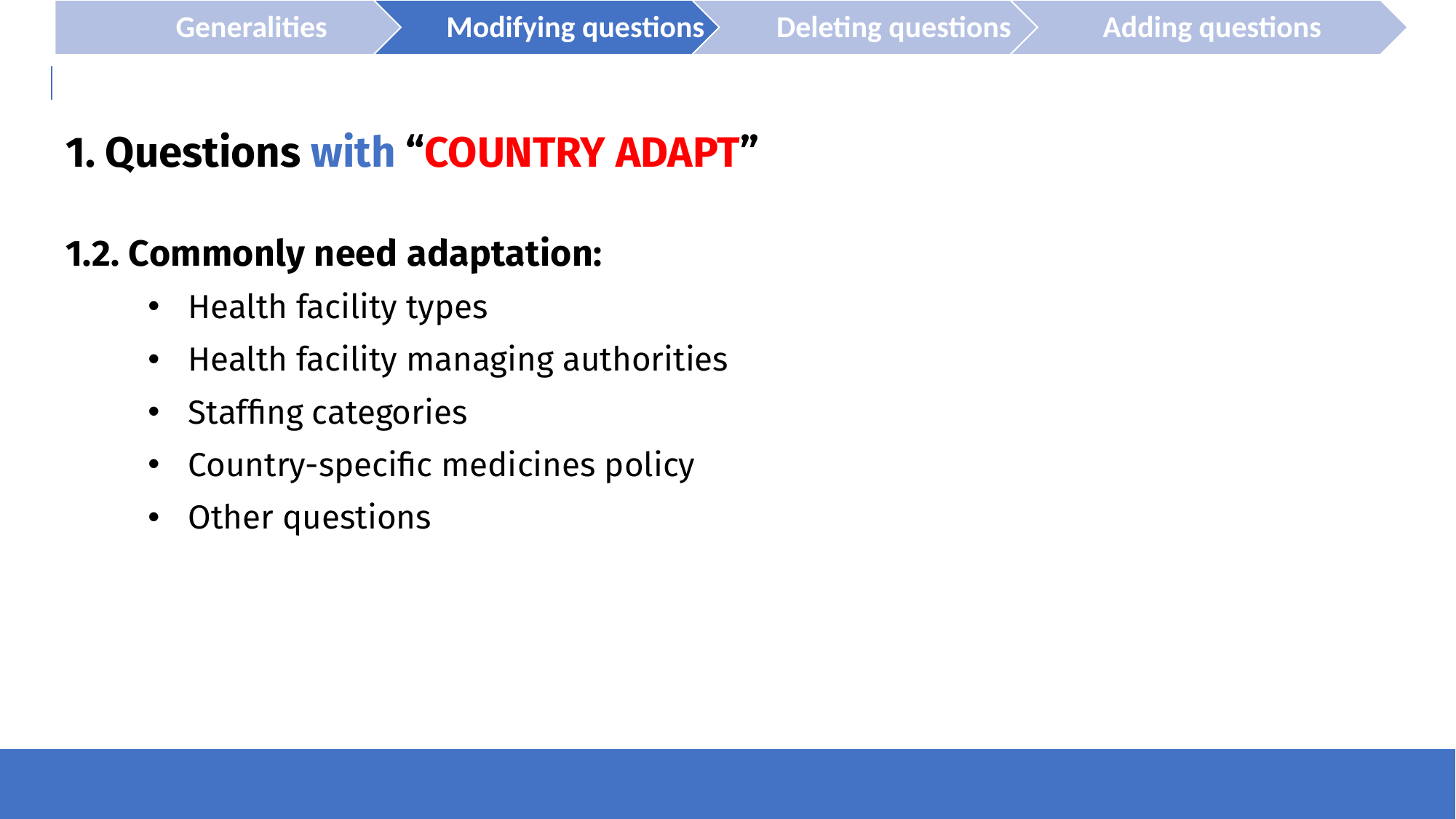

Generalities
Modifying questions
Deleting questions
Adding questions
1. Questions with “COUNTRY ADAPT”
1.2. Commonly need adaptation:
Health facility types
Health facility managing authorities
Staffing categories
Country-specific medicines policy
Other questions